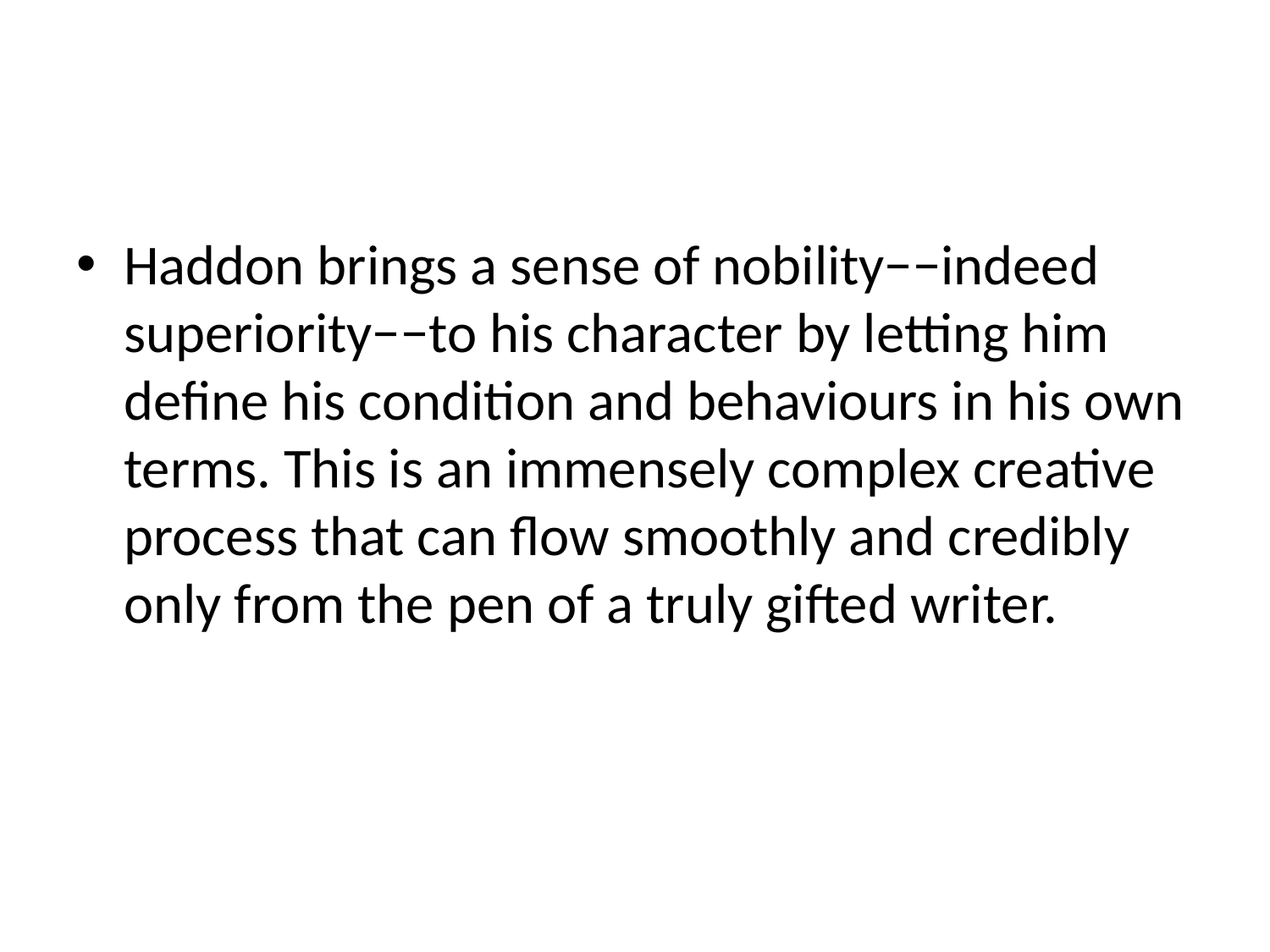

#
Haddon brings a sense of nobility−−indeed superiority−−to his character by letting him define his condition and behaviours in his own terms. This is an immensely complex creative process that can flow smoothly and credibly only from the pen of a truly gifted writer.